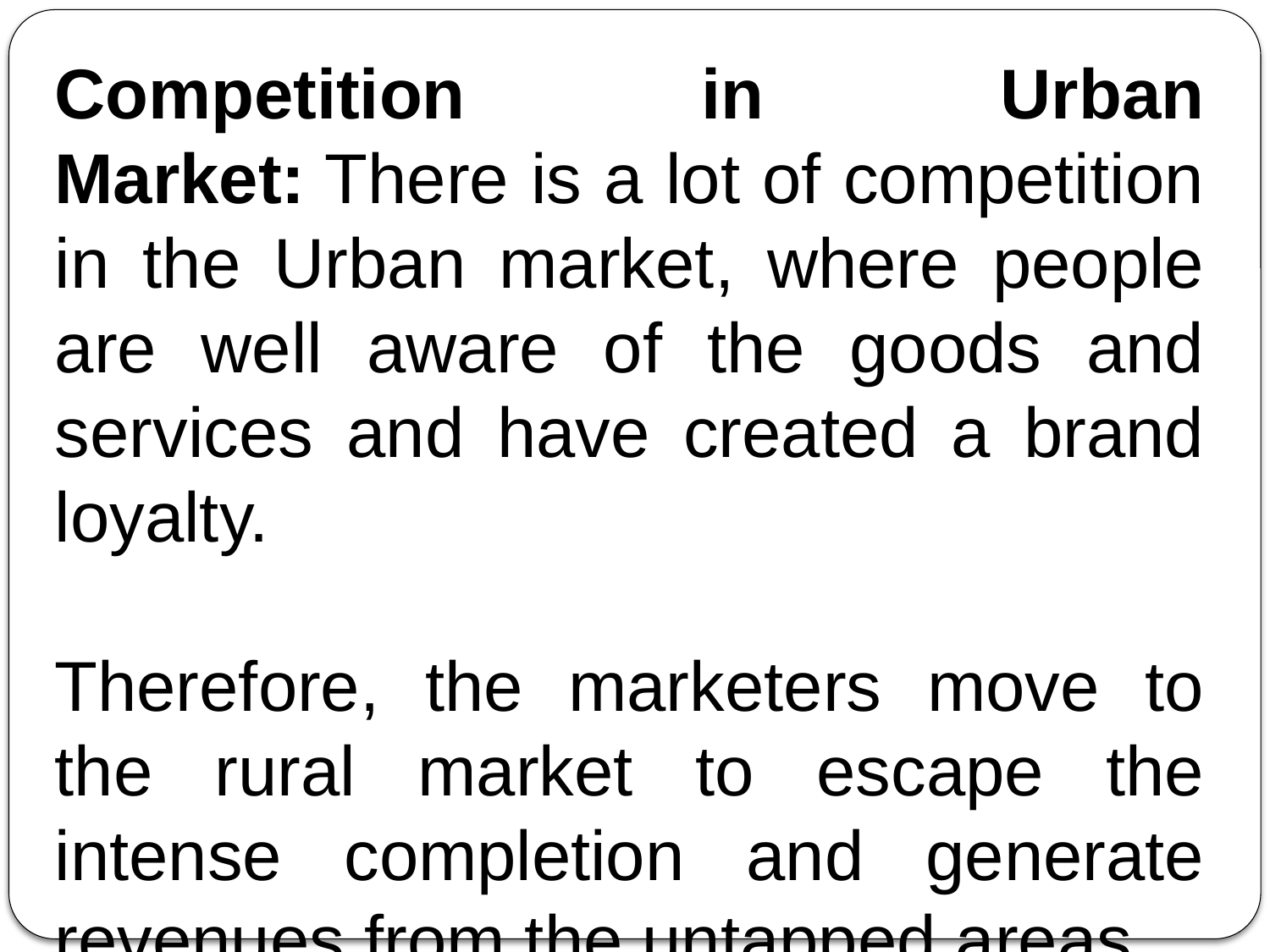

Competition in Urban Market: There is a lot of competition in the Urban market, where people are well aware of the goods and services and have created a brand loyalty.

Therefore, the marketers move to the rural market to escape the intense completion and generate revenues from the untapped areas.